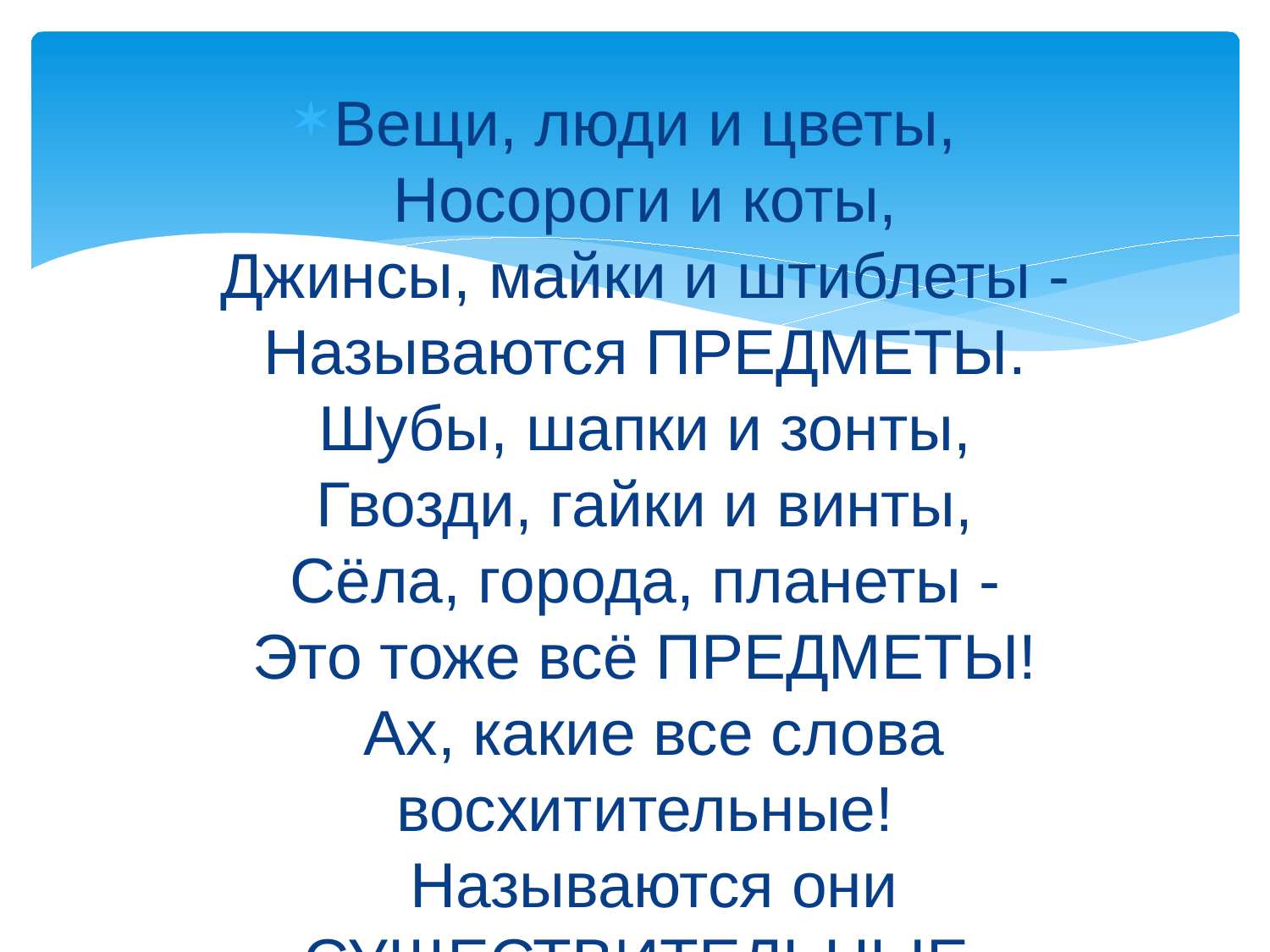

Вещи, люди и цветы,
Носороги и коты,
Джинсы, майки и штиблеты -
Называются ПРЕДМЕТЫ.
Шубы, шапки и зонты,
Гвозди, гайки и винты,
Сёла, города, планеты -
Это тоже всё ПРЕДМЕТЫ!
Ах, какие все слова восхитительные!
Называются они СУЩЕСТВИТЕЛЬНЫЕ.